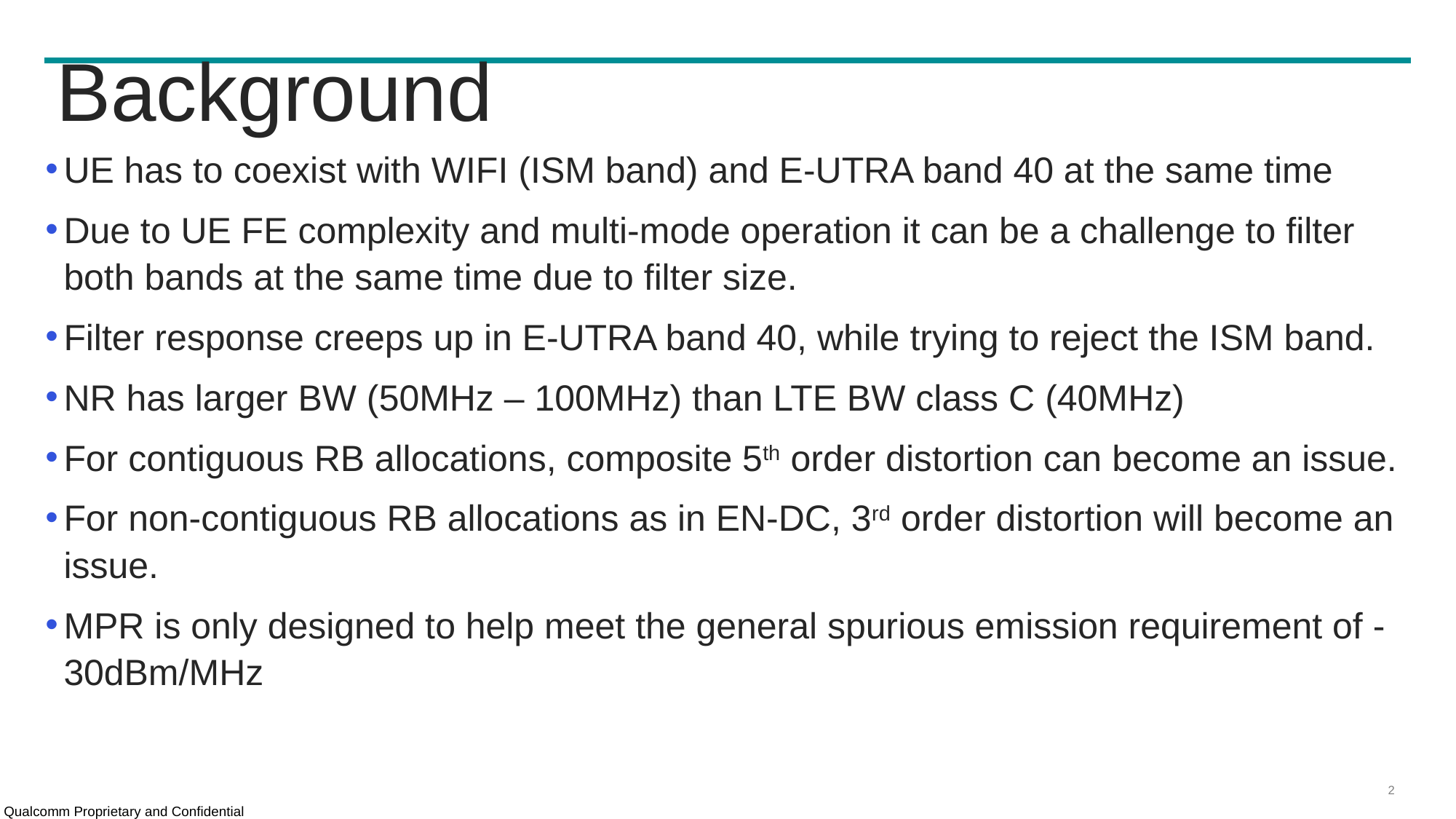

# Background
UE has to coexist with WIFI (ISM band) and E-UTRA band 40 at the same time
Due to UE FE complexity and multi-mode operation it can be a challenge to filter both bands at the same time due to filter size.
Filter response creeps up in E-UTRA band 40, while trying to reject the ISM band.
NR has larger BW (50MHz – 100MHz) than LTE BW class C (40MHz)
For contiguous RB allocations, composite 5th order distortion can become an issue.
For non-contiguous RB allocations as in EN-DC, 3rd order distortion will become an issue.
MPR is only designed to help meet the general spurious emission requirement of -30dBm/MHz